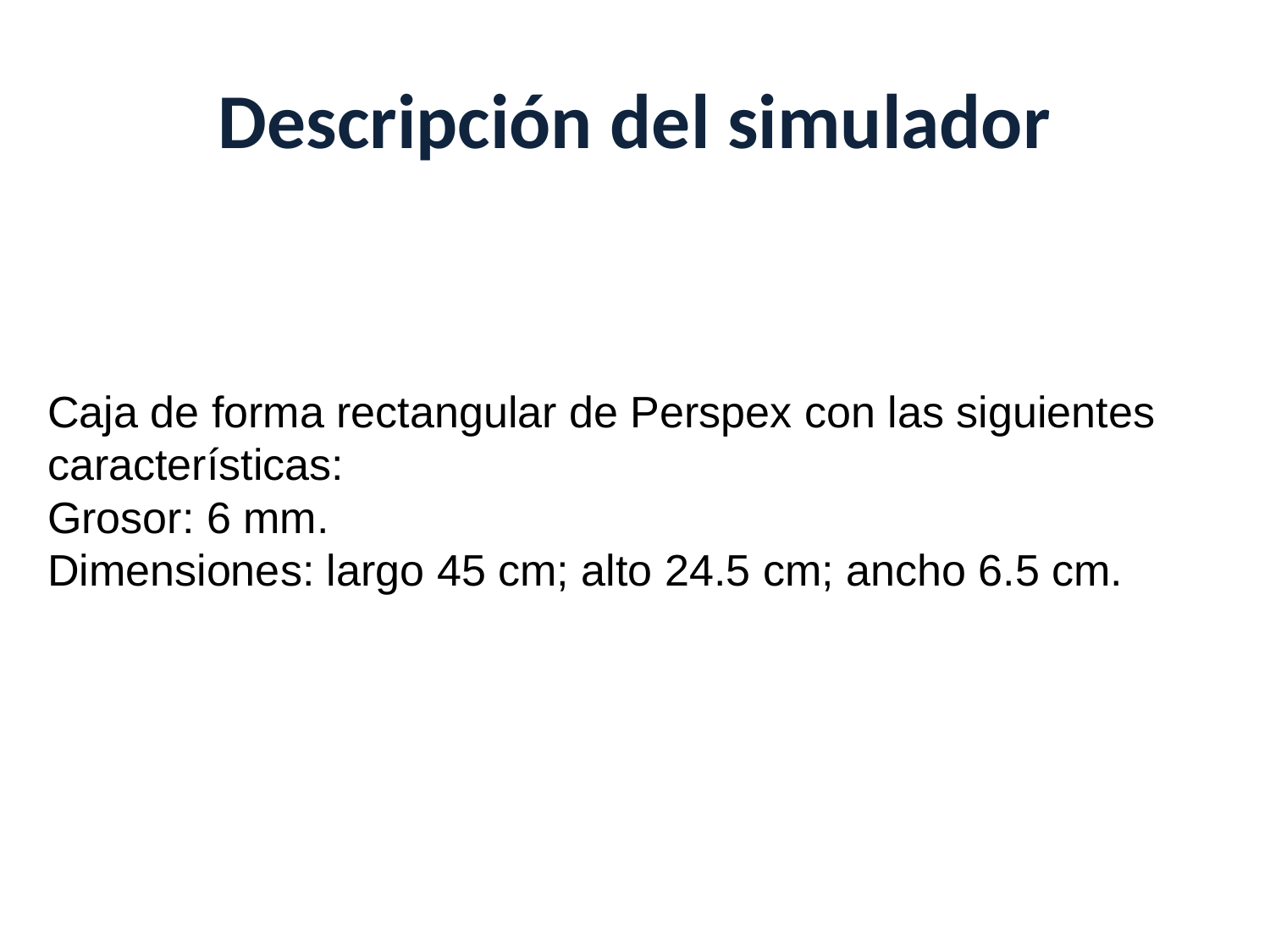

# Descripción del simulador
Caja de forma rectangular de Perspex con las siguientes características:
Grosor: 6 mm.
Dimensiones: largo 45 cm; alto 24.5 cm; ancho 6.5 cm.